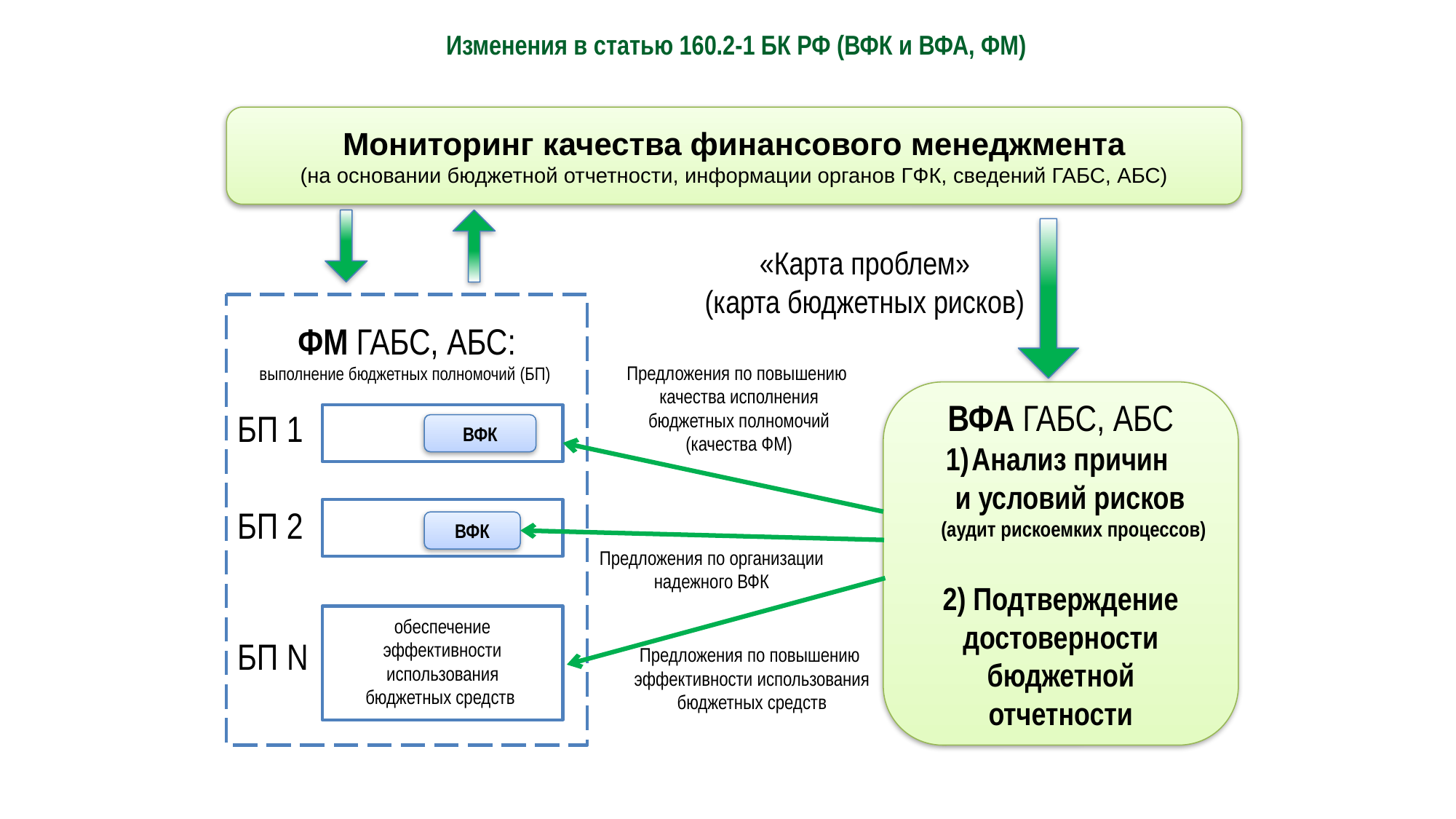

Изменения в статью 160.2-1 БК РФ (ВФК и ВФА, ФМ)
Мониторинг качества финансового менеджмента
(на основании бюджетной отчетности, информации органов ГФК, сведений ГАБС, АБС)

«Карта проблем»
(карта бюджетных рисков)
ФМ ГАБС, АБС:
выполнение бюджетных полномочий (БП)

БП 1

БП 2

БП N

Предложения по повышению
качества исполнения бюджетных полномочий (качества ФМ)
ВФА ГАБС, АБС
Анализ причин
и условий рисков
(аудит рискоемких процессов)

2) Подтверждение достоверности бюджетной отчетности

ВФК

ВФК
Предложения по организации надежного ВФК

обеспечение
эффективности
использования
бюджетных средств
Предложения по повышению
эффективности использования бюджетных средств